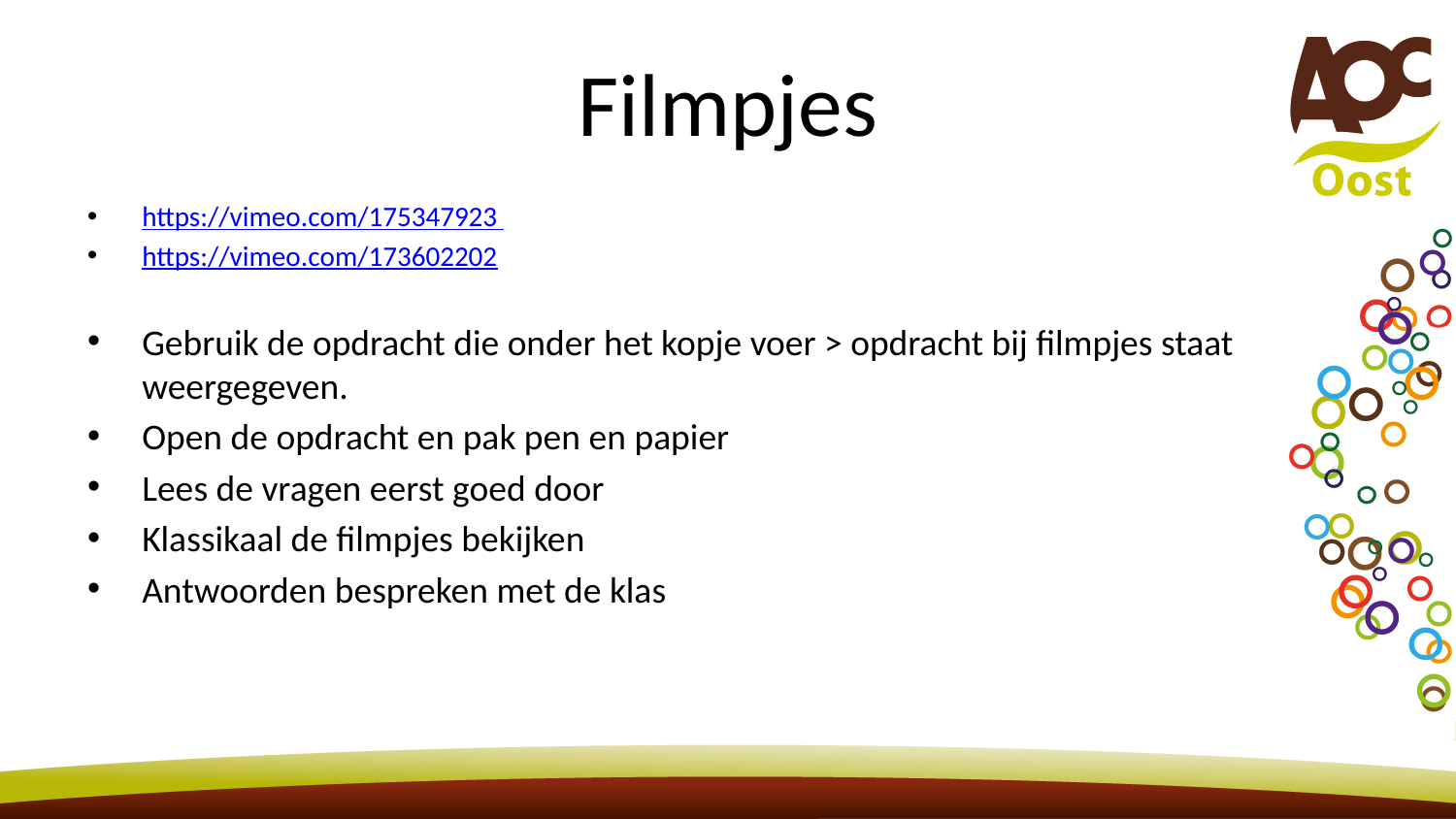

# Filmpjes
https://vimeo.com/175347923
https://vimeo.com/173602202

Gebruik de opdracht die onder het kopje voer > opdracht bij filmpjes staat weergegeven.
Open de opdracht en pak pen en papier
Lees de vragen eerst goed door
Klassikaal de filmpjes bekijken
Antwoorden bespreken met de klas